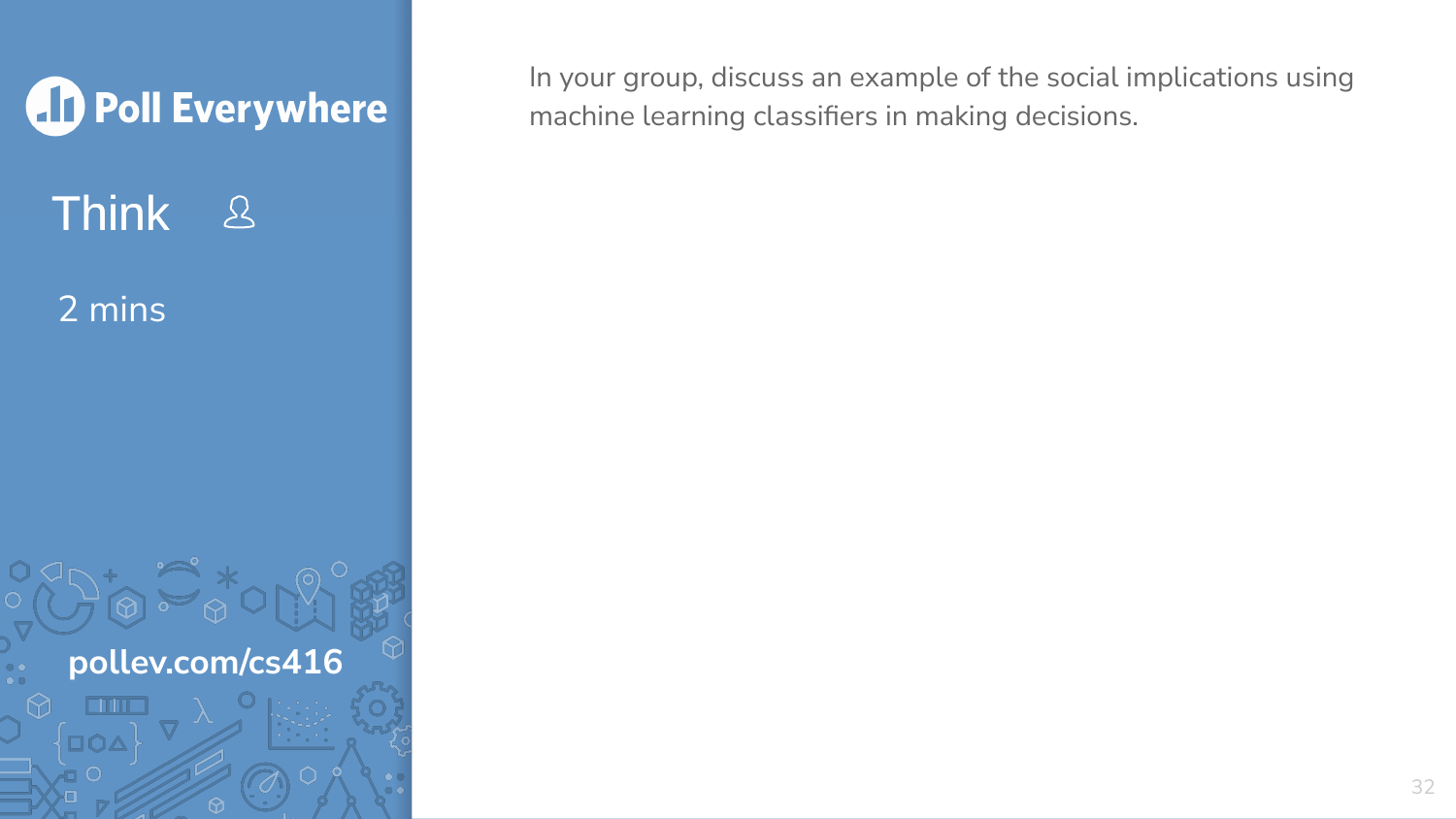

In your group, discuss an example of the social implications using machine learning classifiers in making decisions.

# 2 mins
32